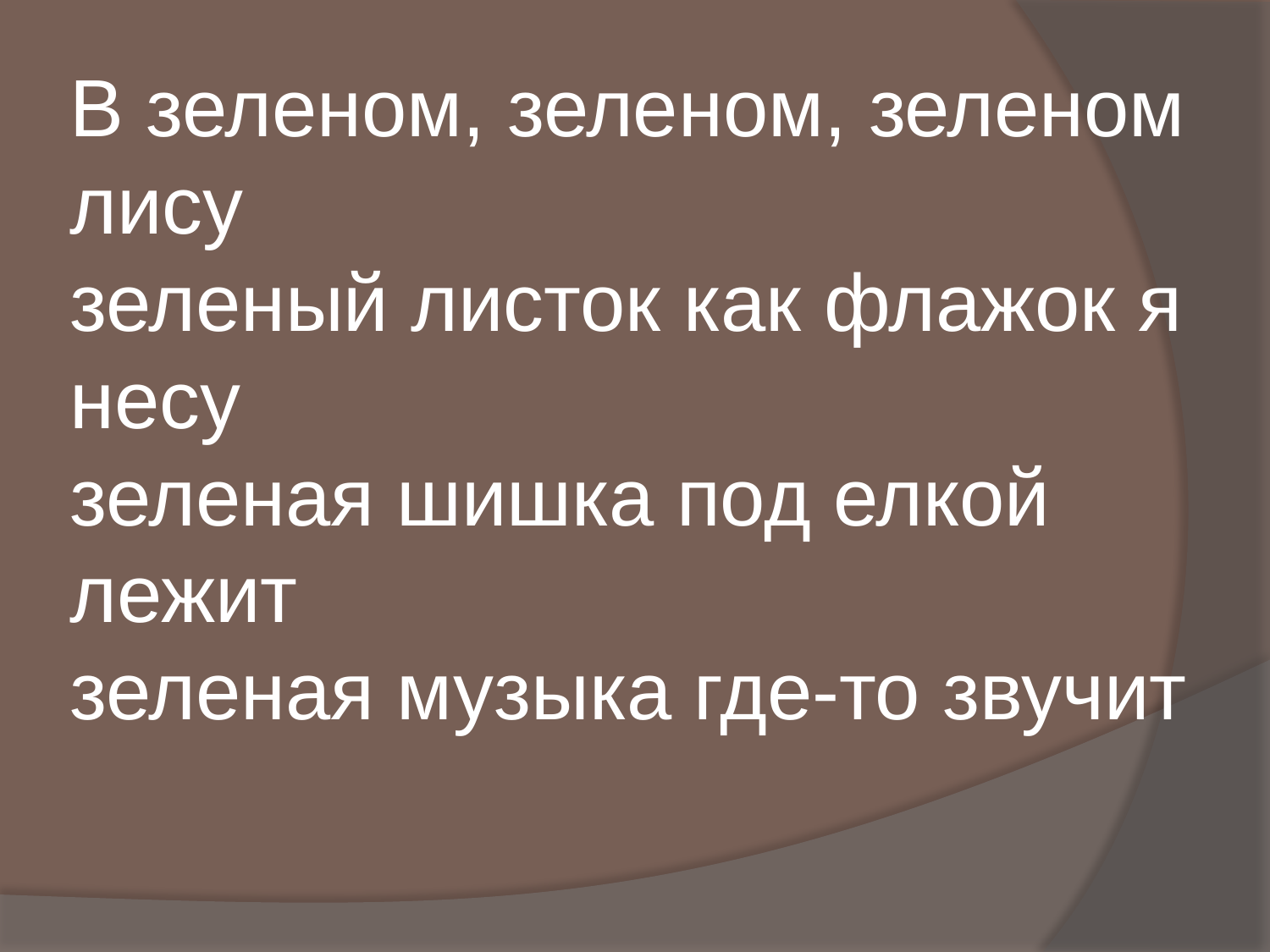

# В зеленом, зеленом, зеленом лису зеленый листок как флажок я несу зеленая шишка под елкой лежит зеленая музыка где-то звучит